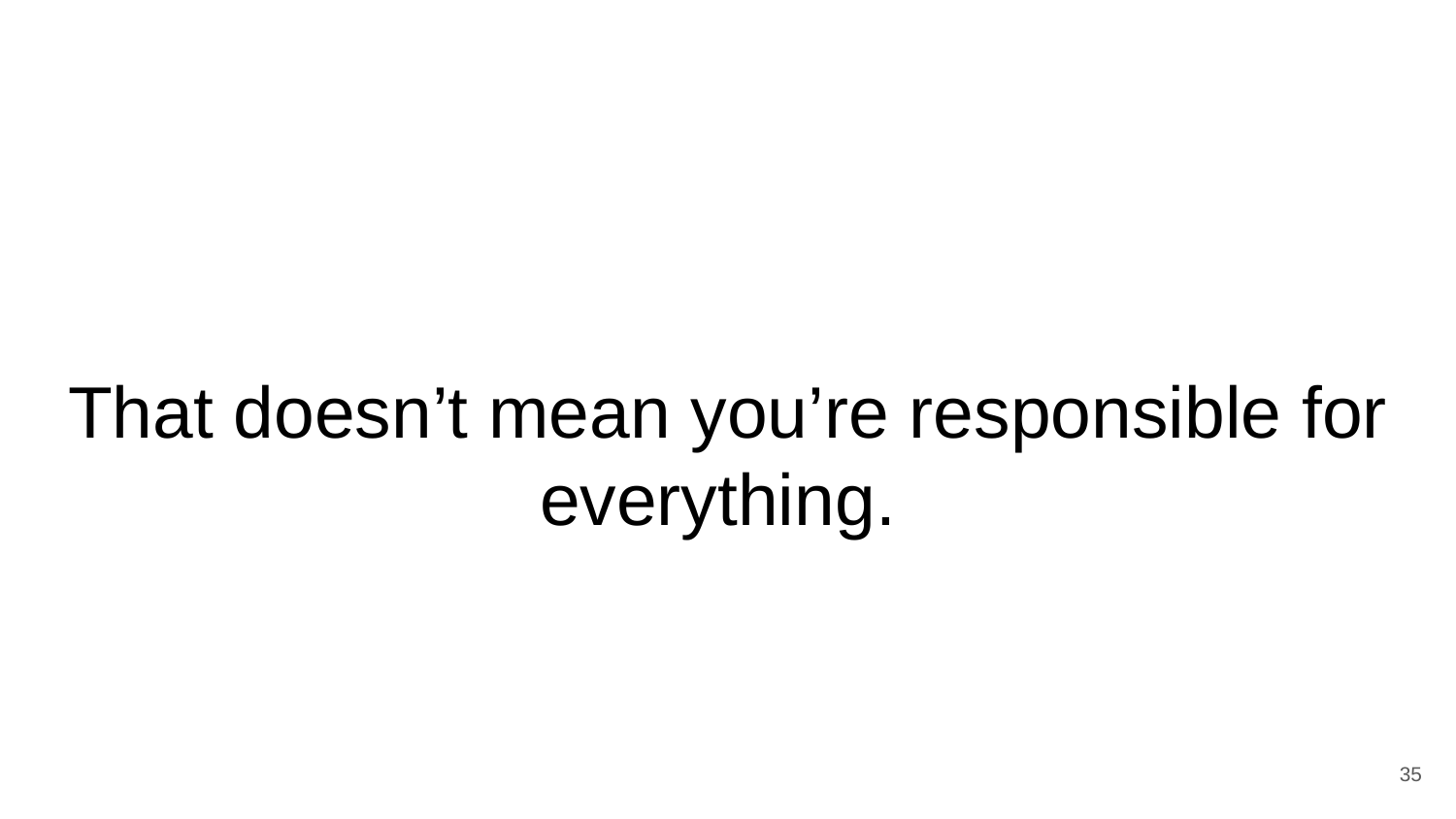

# That doesn’t mean you’re responsible for everything.
35